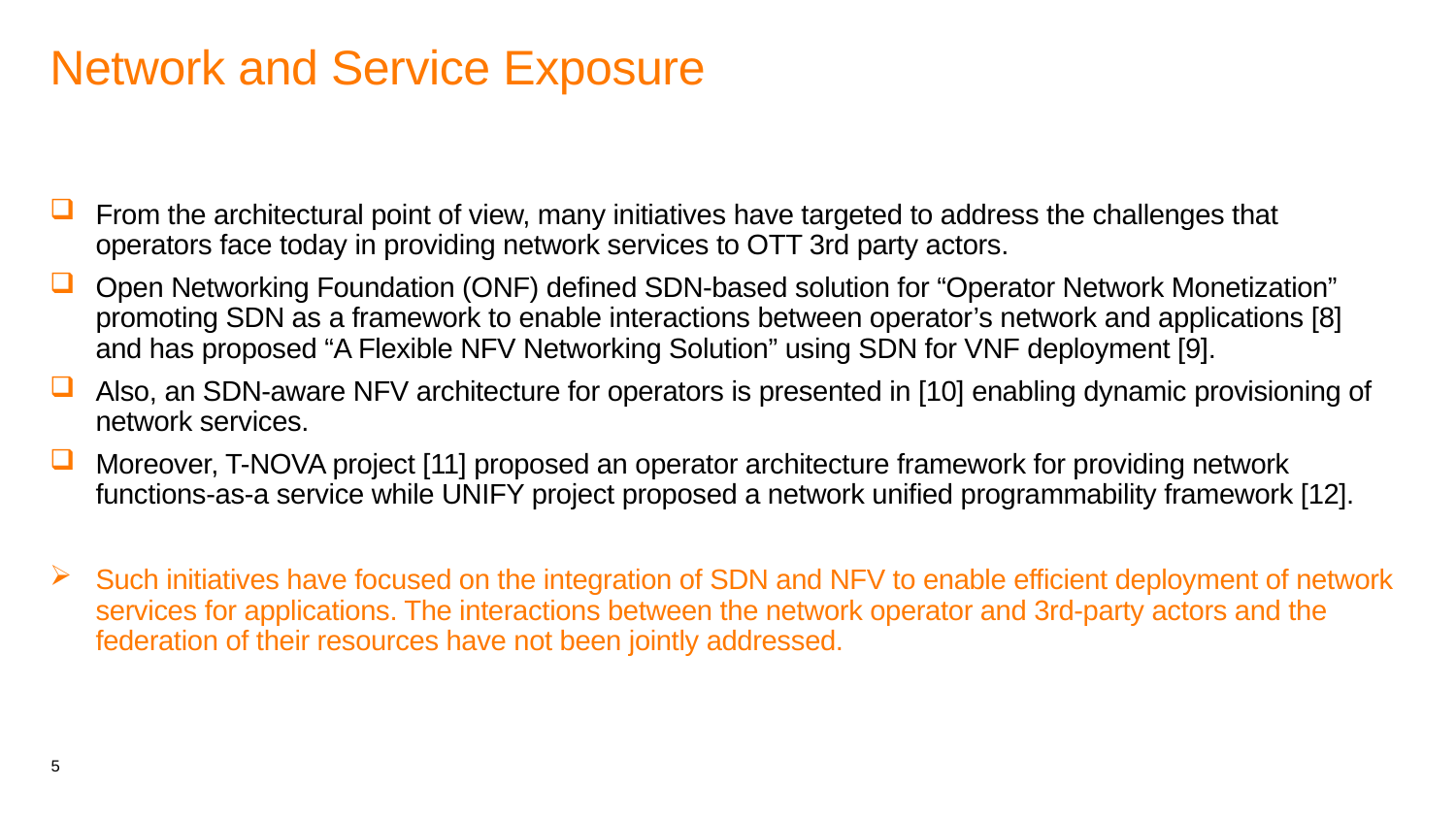

# Network and Service Exposure
From the architectural point of view, many initiatives have targeted to address the challenges that operators face today in providing network services to OTT 3rd party actors.
Open Networking Foundation (ONF) defined SDN-based solution for “Operator Network Monetization” promoting SDN as a framework to enable interactions between operator’s network and applications [8] and has proposed “A Flexible NFV Networking Solution” using SDN for VNF deployment [9].
Also, an SDN-aware NFV architecture for operators is presented in [10] enabling dynamic provisioning of network services.
Moreover, T-NOVA project [11] proposed an operator architecture framework for providing network functions-as-a service while UNIFY project proposed a network unified programmability framework [12].

Such initiatives have focused on the integration of SDN and NFV to enable efficient deployment of network services for applications. The interactions between the network operator and 3rd-party actors and the federation of their resources have not been jointly addressed.